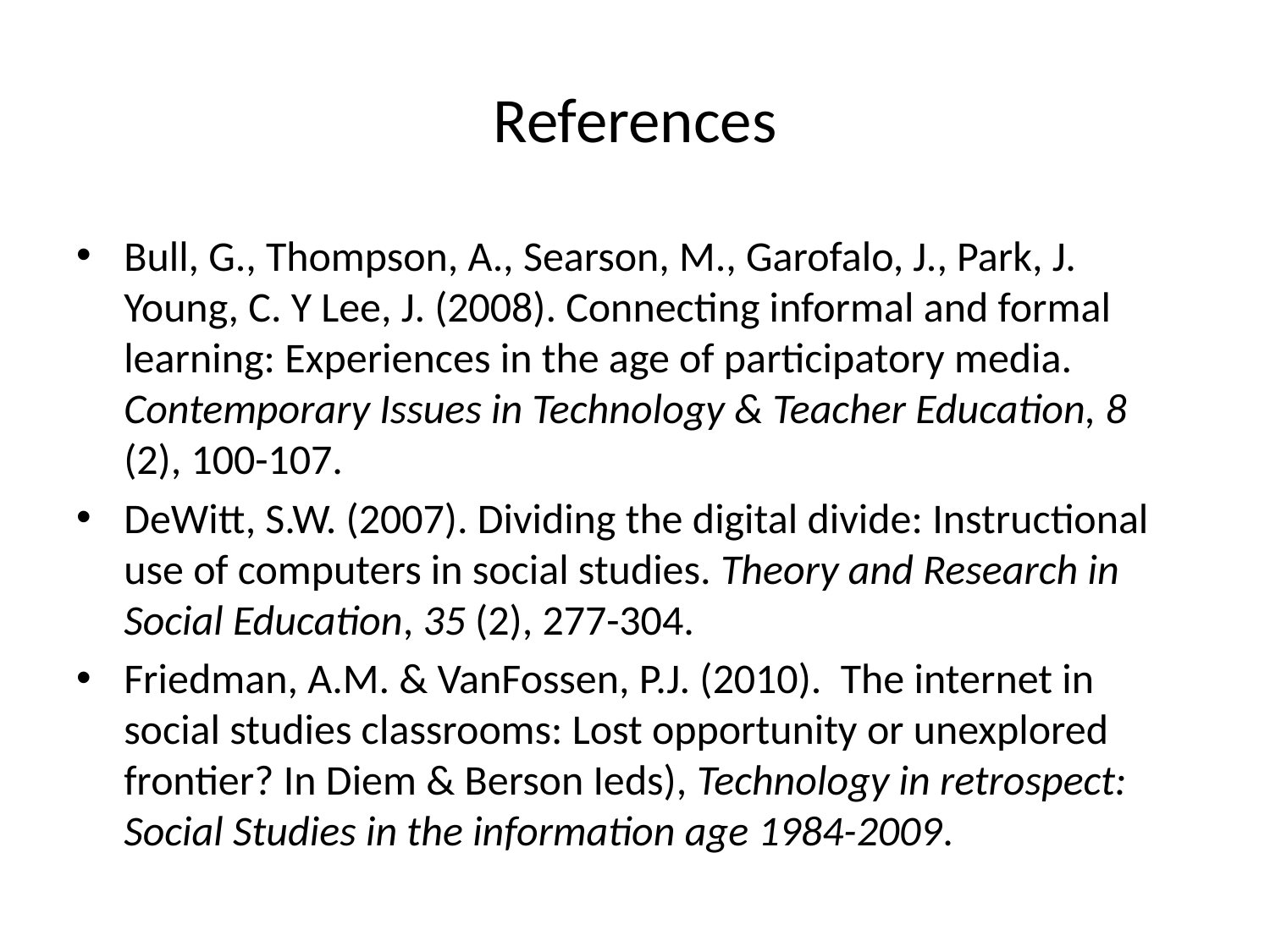

# References
Bull, G., Thompson, A., Searson, M., Garofalo, J., Park, J. Young, C. Y Lee, J. (2008). Connecting informal and formal learning: Experiences in the age of participatory media. Contemporary Issues in Technology & Teacher Education, 8 (2), 100-107.
DeWitt, S.W. (2007). Dividing the digital divide: Instructional use of computers in social studies. Theory and Research in Social Education, 35 (2), 277-304.
Friedman, A.M. & VanFossen, P.J. (2010).  The internet in social studies classrooms: Lost opportunity or unexplored frontier? In Diem & Berson Ieds), Technology in retrospect: Social Studies in the information age 1984-2009.